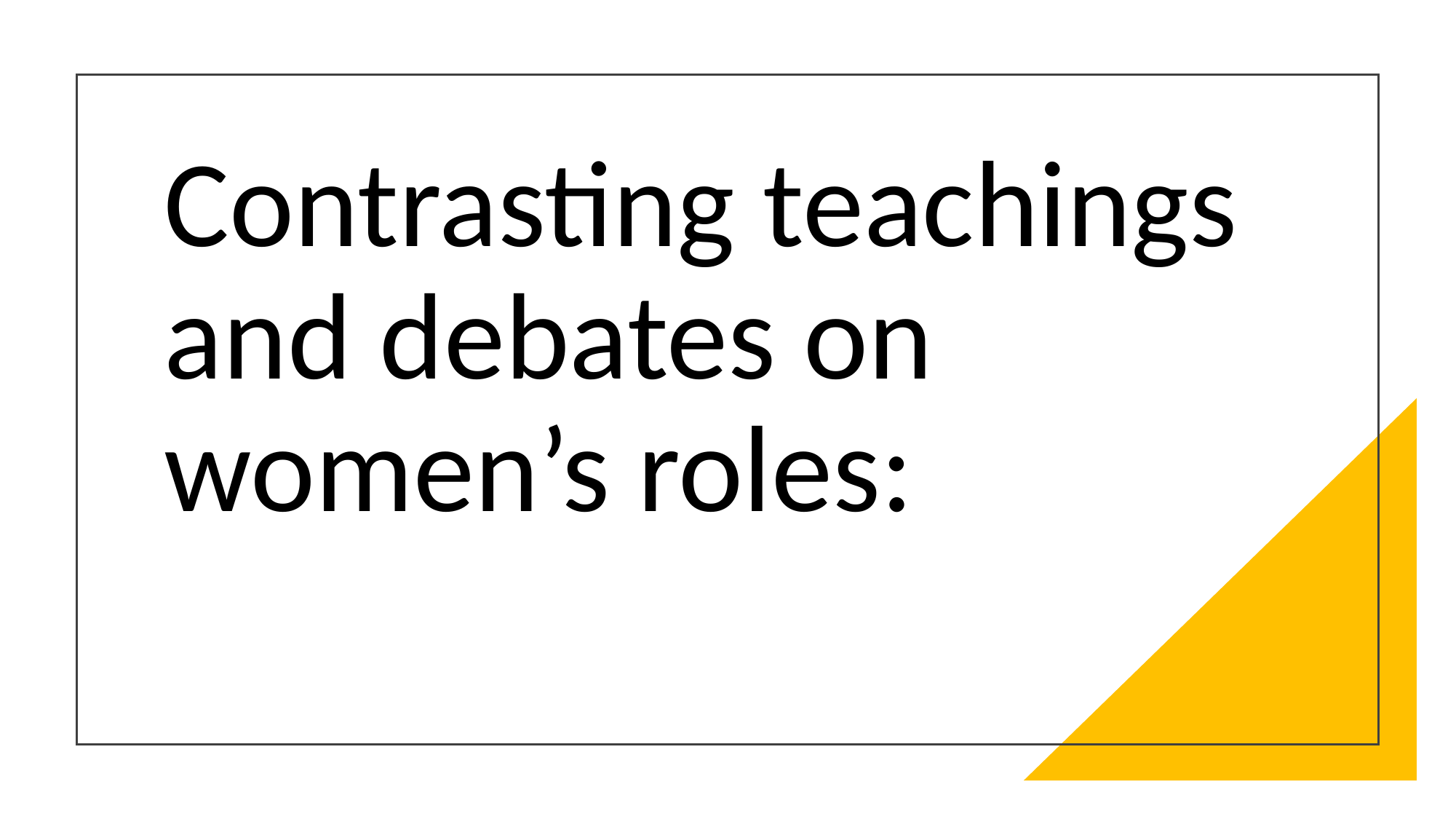

# Contrasting teachings and debates on women’s roles: